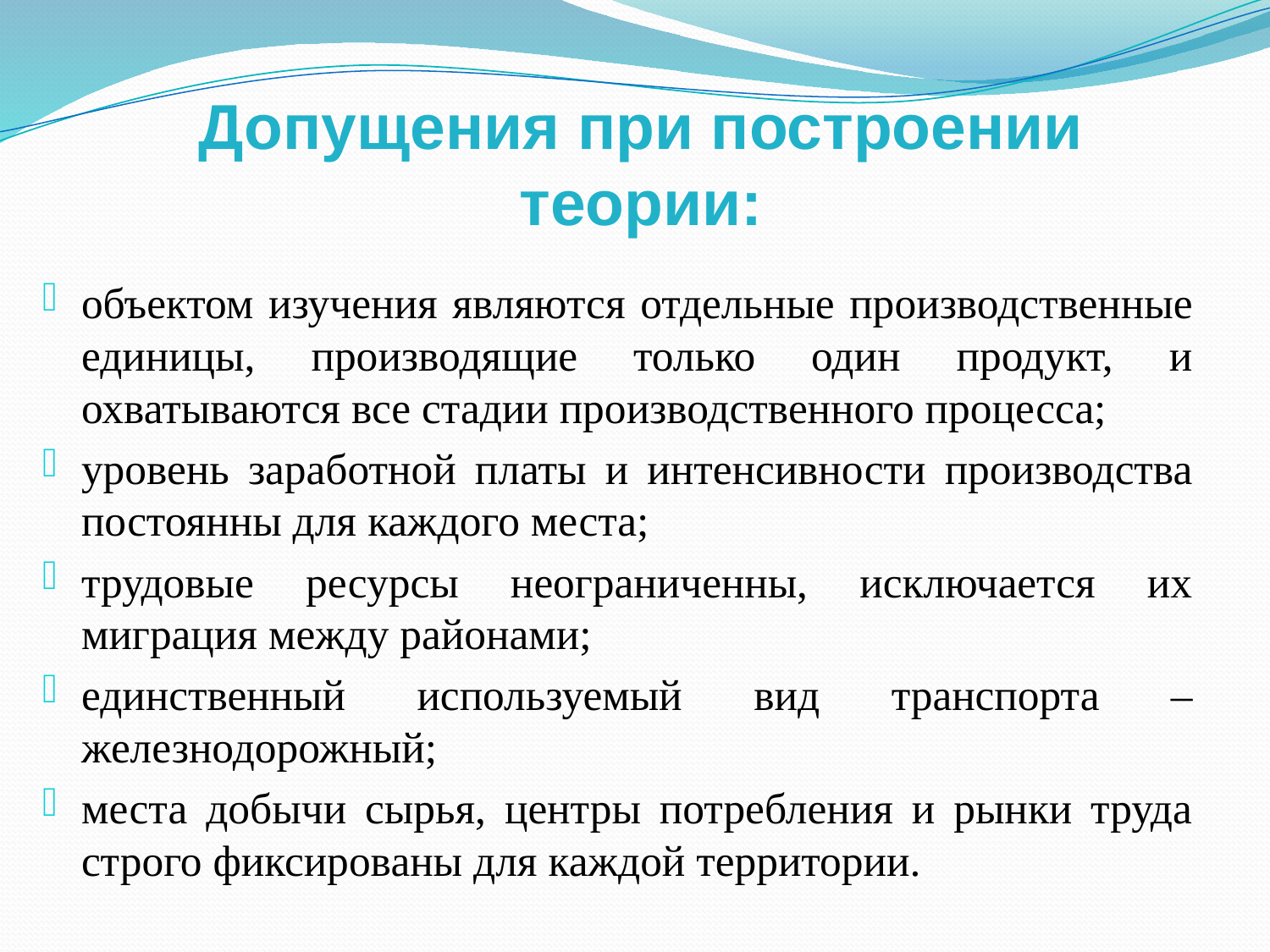

# Допущения при построении теории:
объектом изучения являются отдельные производственные единицы, производящие только один продукт, и охватываются все стадии производственного процесса;
уровень заработной платы и интенсивности производства постоянны для каждого места;
трудовые ресурсы неограниченны, исключается их миграция между районами;
единственный используемый вид транспорта – железнодорожный;
места добычи сырья, центры потребления и рынки труда строго фиксированы для каждой территории.